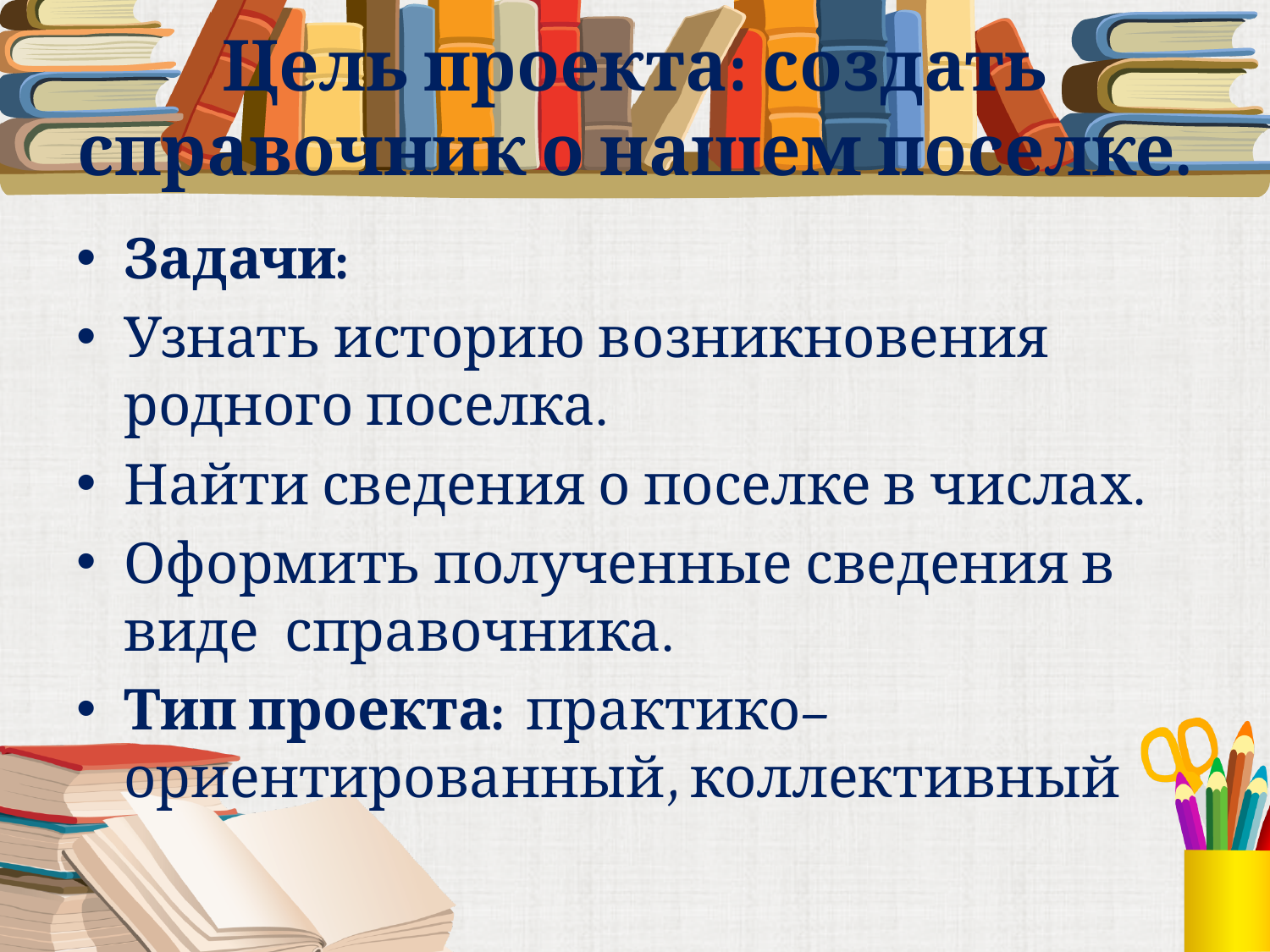

# Цель проекта: создать справочник о нашем поселке.
Задачи:
Узнать историю возникновения родного поселка.
Найти сведения о поселке в числах.
Оформить полученные сведения в виде  справочника.
Тип проекта:  практико–ориентированный, коллективный